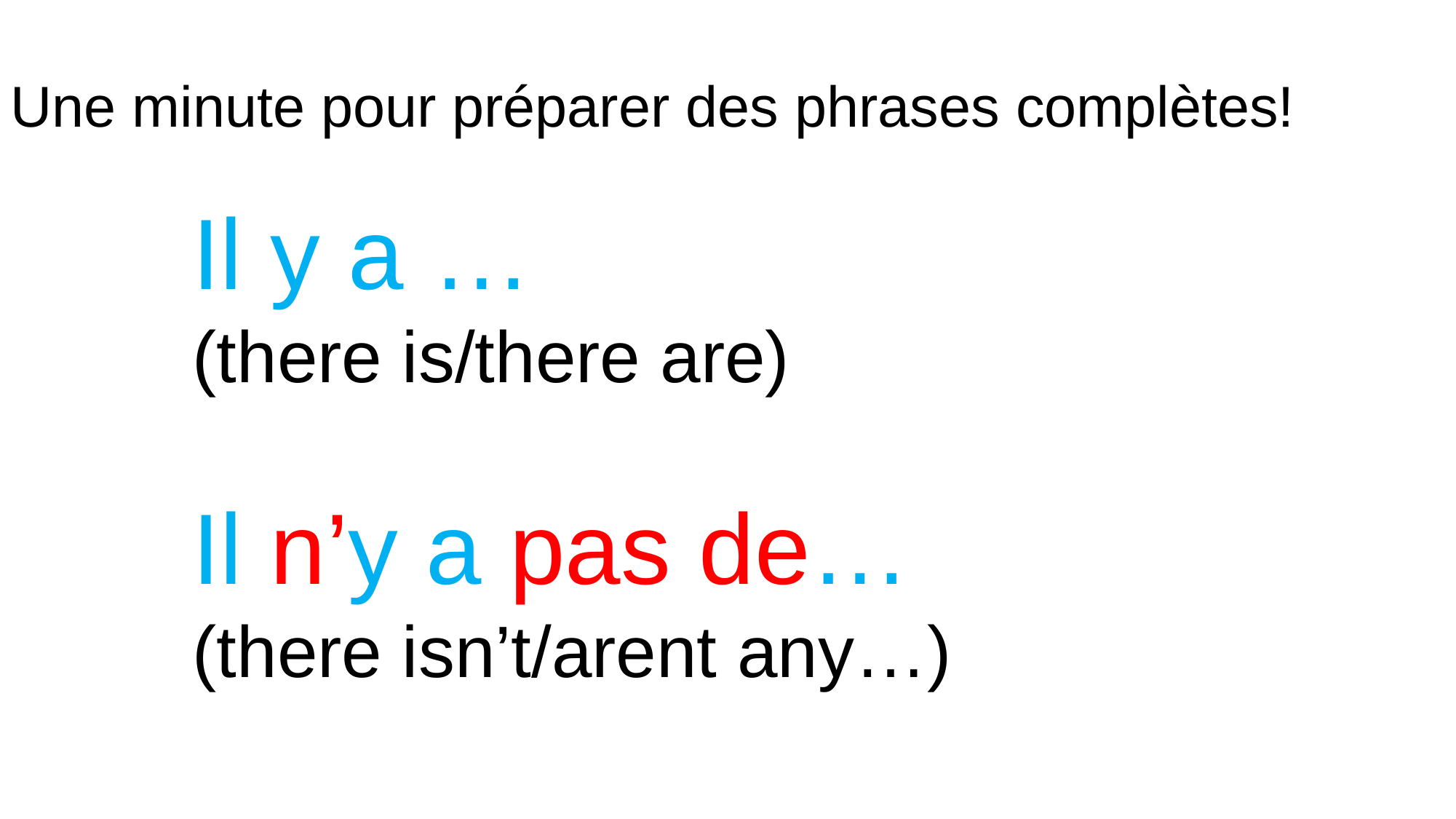

Une minute pour préparer des phrases complètes!
Il y a …
(there is/there are)

Il n’y a pas de…
(there isn’t/arent any…)